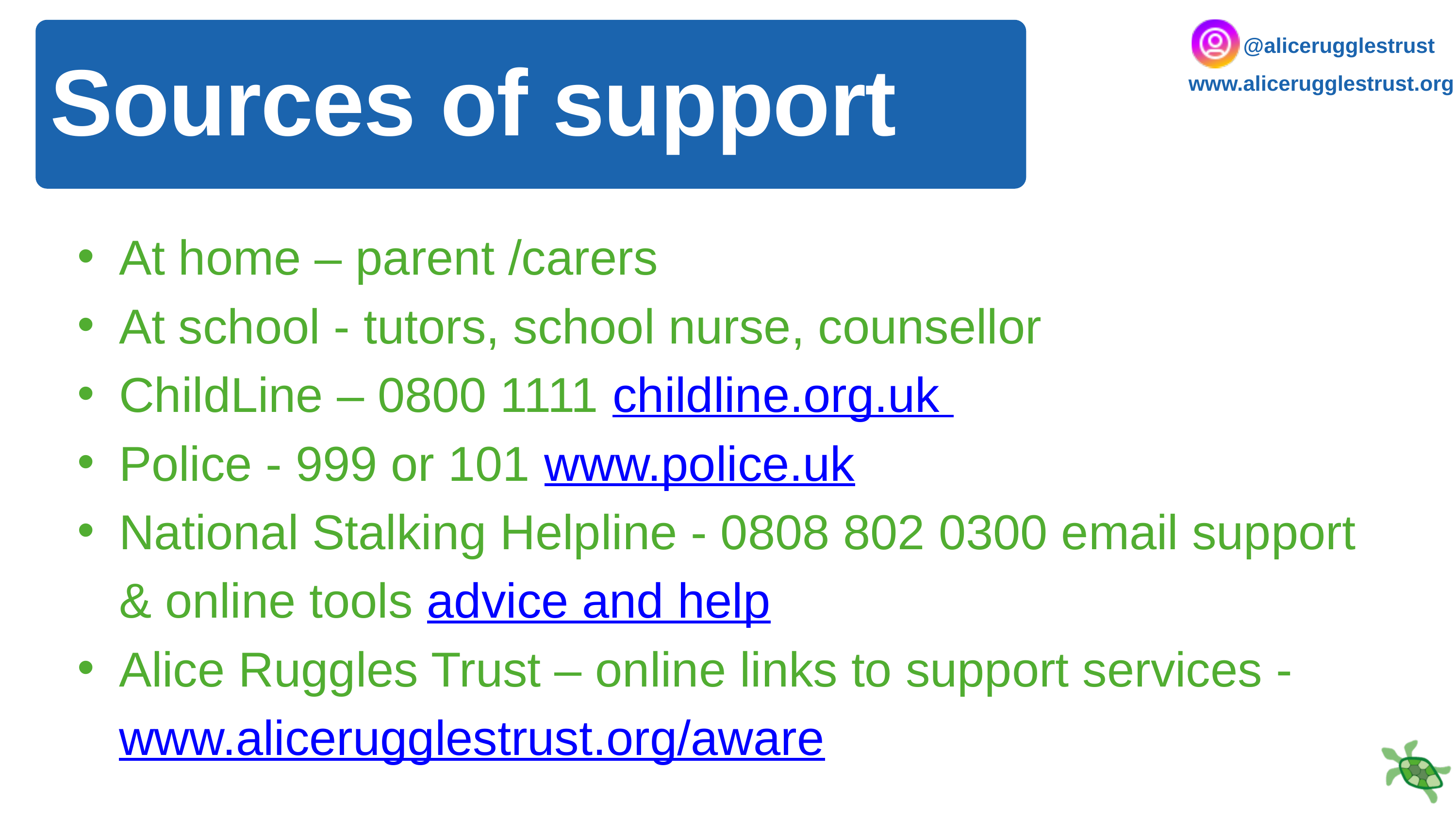

Sources of support
@alicerugglestrust
www.alicerugglestrust.org

At home – parent /carers
At school - tutors, school nurse, counsellor
ChildLine – 0800 1111 childline.org.uk
Police - 999 or 101 www.police.uk
National Stalking Helpline - 0808 802 0300 email support & online tools advice and help
Alice Ruggles Trust – online links to support services - www.alicerugglestrust.org/aware